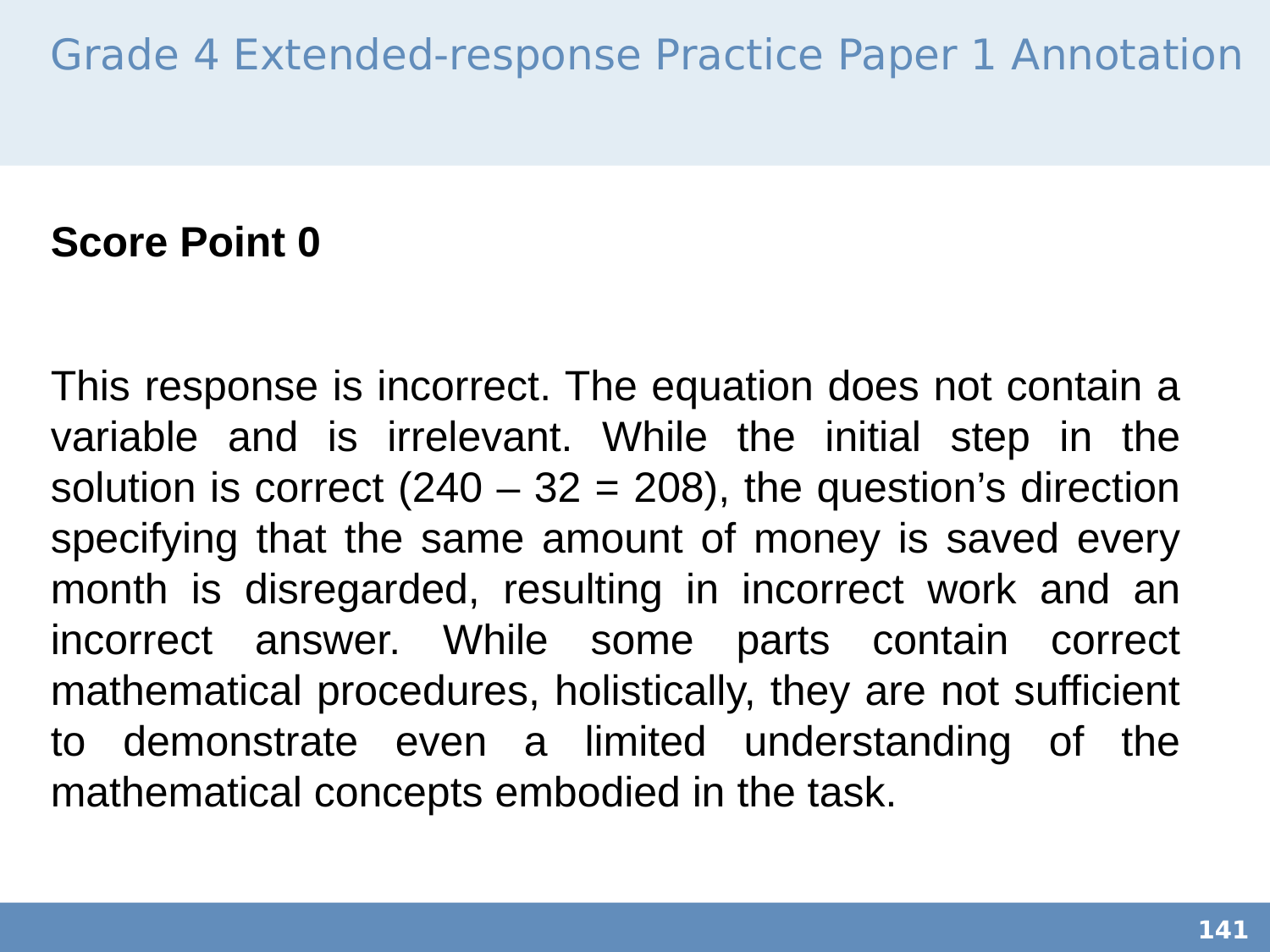

# Grade 4 Extended-response Practice Paper 1 Annotation
Score Point 0

This response is incorrect. The equation does not contain a variable and is irrelevant. While the initial step in the solution is correct (240 – 32 = 208), the question’s direction specifying that the same amount of money is saved every month is disregarded, resulting in incorrect work and an incorrect answer. While some parts contain correct mathematical procedures, holistically, they are not sufficient to demonstrate even a limited understanding of the mathematical concepts embodied in the task.
141